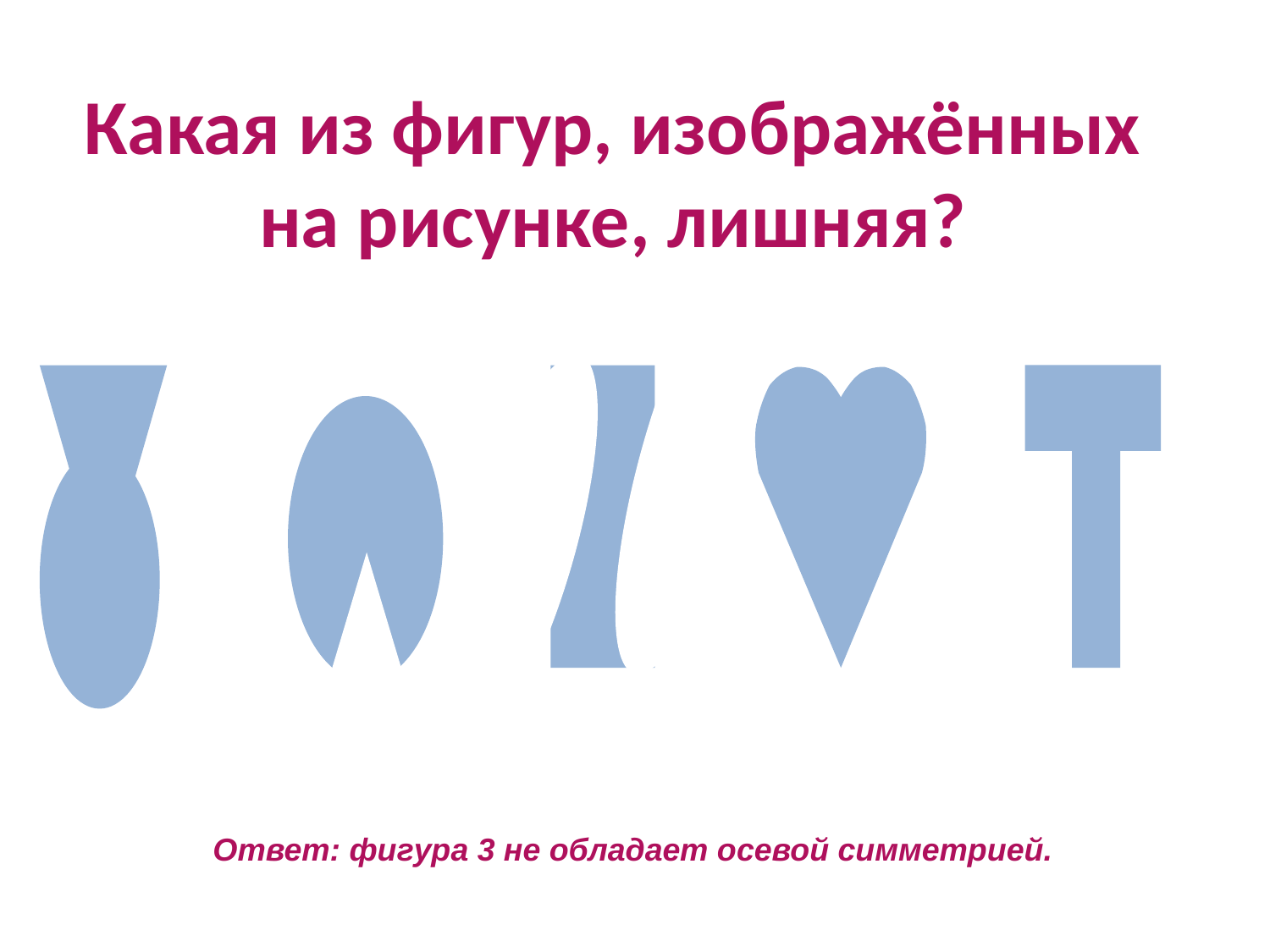

Какая из фигур, изображённых на рисунке, лишняя?
.

Ответ: фигура 3 не обладает осевой симметрией.